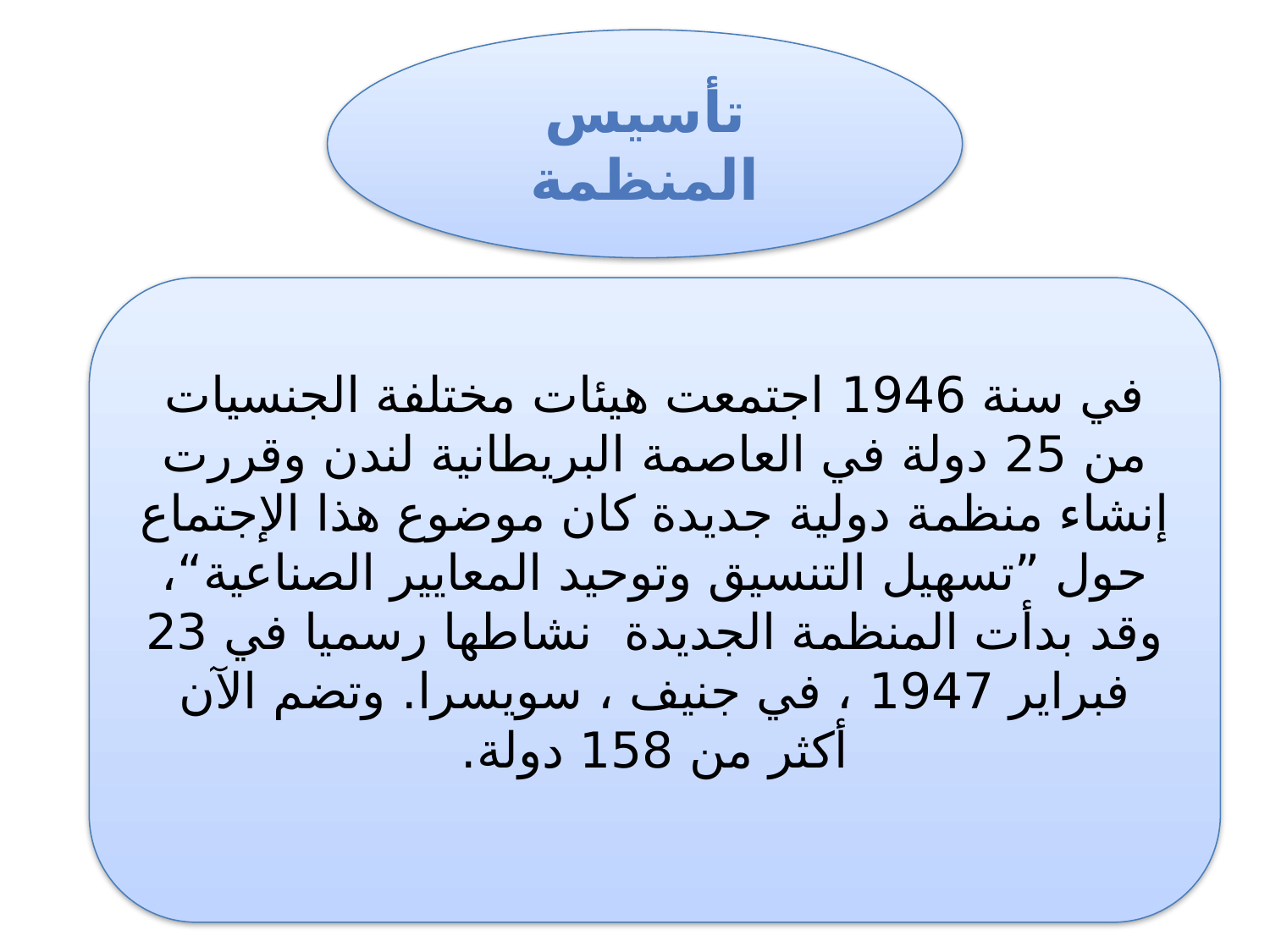

تأسيس المنظمة
في سنة 1946 اجتمعت هيئات مختلفة الجنسيات من 25 دولة في العاصمة البريطانية لندن وقررت إنشاء منظمة دولية جديدة كان موضوع هذا الإجتماع حول ”تسهيل التنسيق وتوحيد المعايير الصناعية“، وقد بدأت المنظمة الجديدة  نشاطها رسميا في 23 فبراير 1947 ، في جنيف ، سويسرا. وتضم الآن أكثر من 158 دولة.